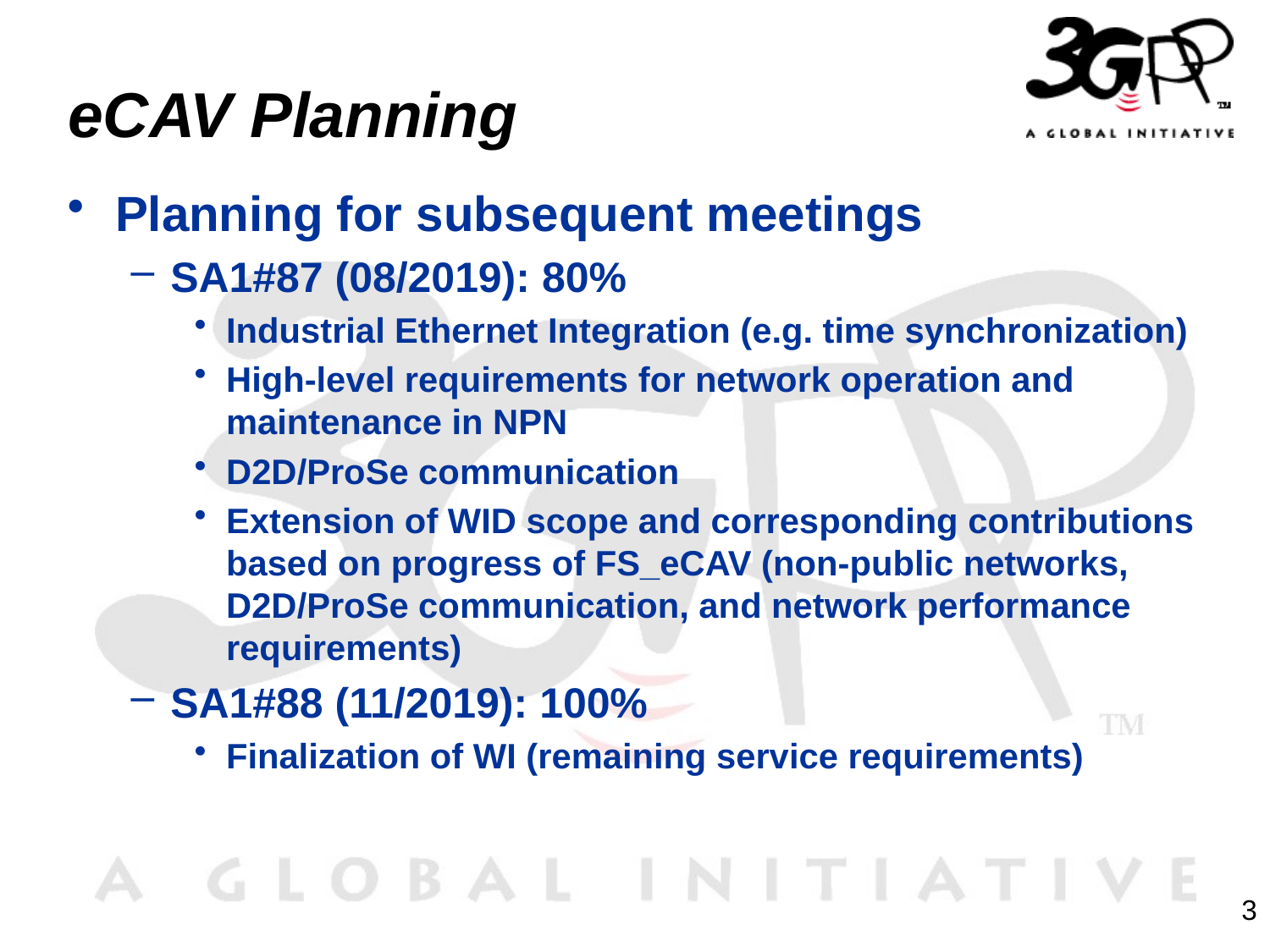

# eCAV Planning
Planning for subsequent meetings
SA1#87 (08/2019): 80%
Industrial Ethernet Integration (e.g. time synchronization)
High-level requirements for network operation and maintenance in NPN
D2D/ProSe communication
Extension of WID scope and corresponding contributions based on progress of FS_eCAV (non-public networks, D2D/ProSe communication, and network performance requirements)
SA1#88 (11/2019): 100%
Finalization of WI (remaining service requirements)
3